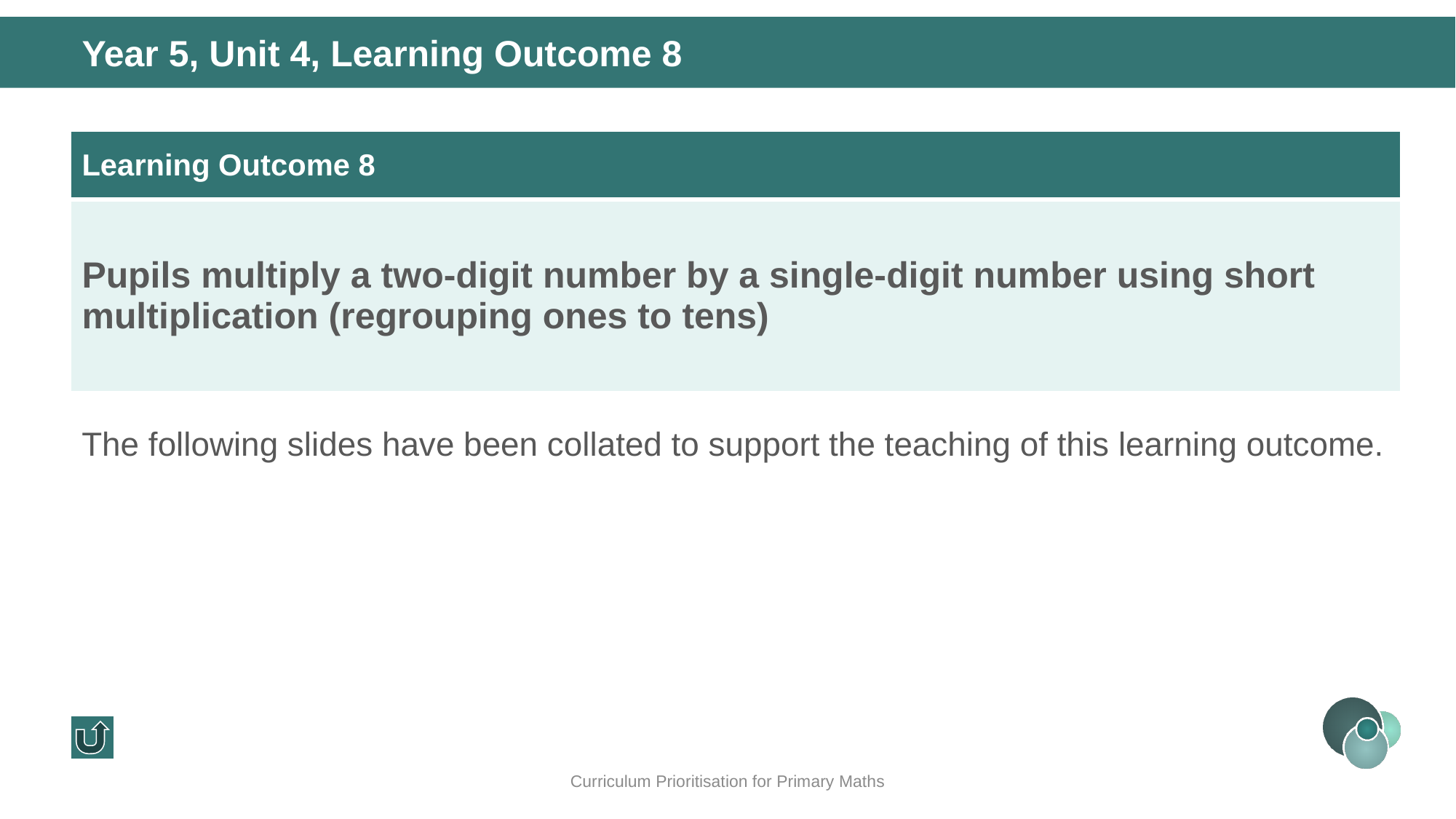

Year 5, Unit 4, Learning Outcome 8
| Learning Outcome 8 |
| --- |
| Pupils multiply a two-digit number by a single-digit number using short multiplication (regrouping ones to tens) |
The following slides have been collated to support the teaching of this learning outcome.

Curriculum Prioritisation for Primary Maths